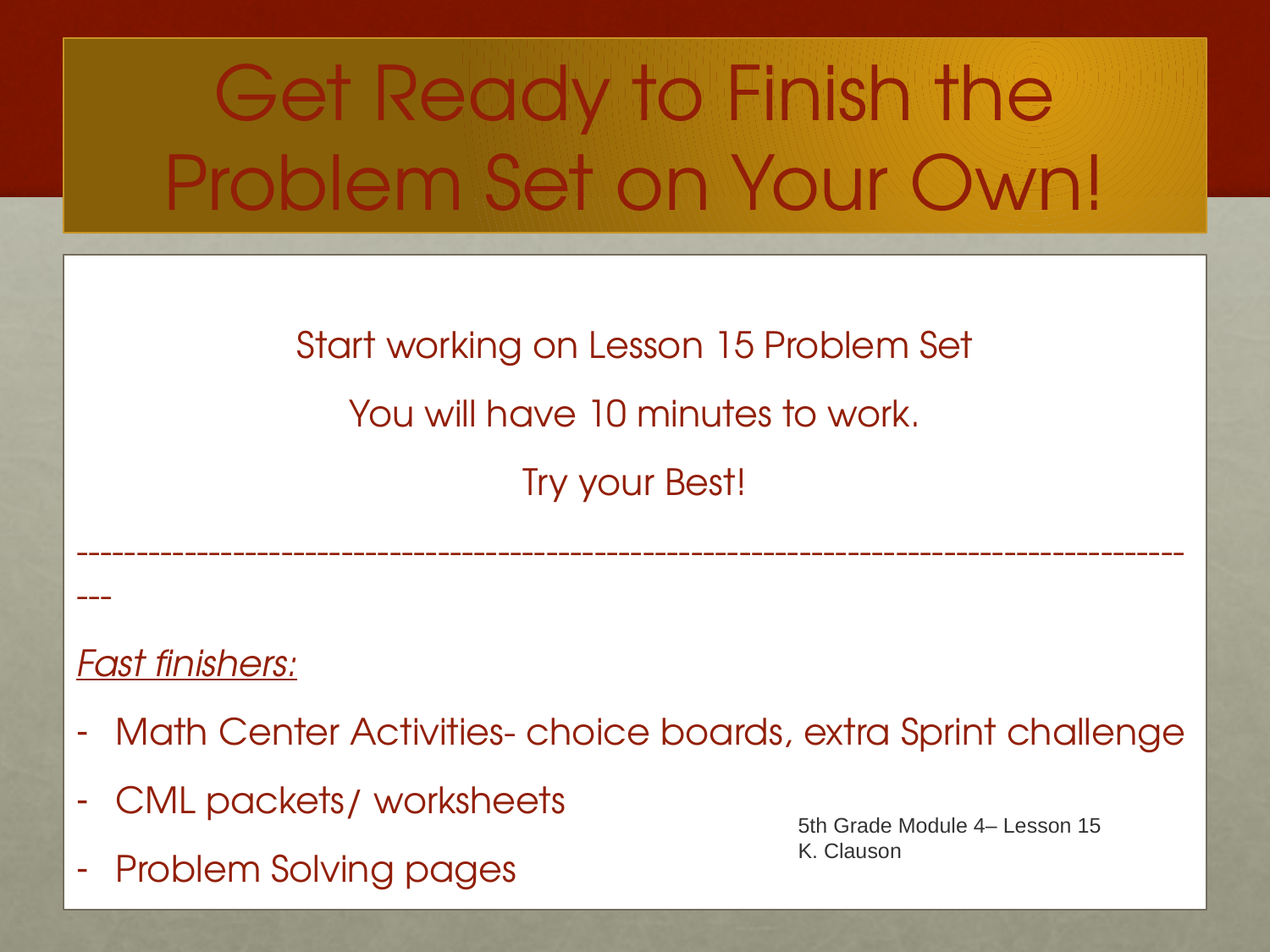

# Get Ready to Finish the Problem Set on Your Own!

Start working on Lesson 15 Problem Set
You will have 10 minutes to work.
Try your Best!
-----------------------------------------------------------------------------------------------
Fast finishers:
Math Center Activities- choice boards, extra Sprint challenge
CML packets/ worksheets
Problem Solving pages

5th Grade Module 4– Lesson 15
K. Clauson